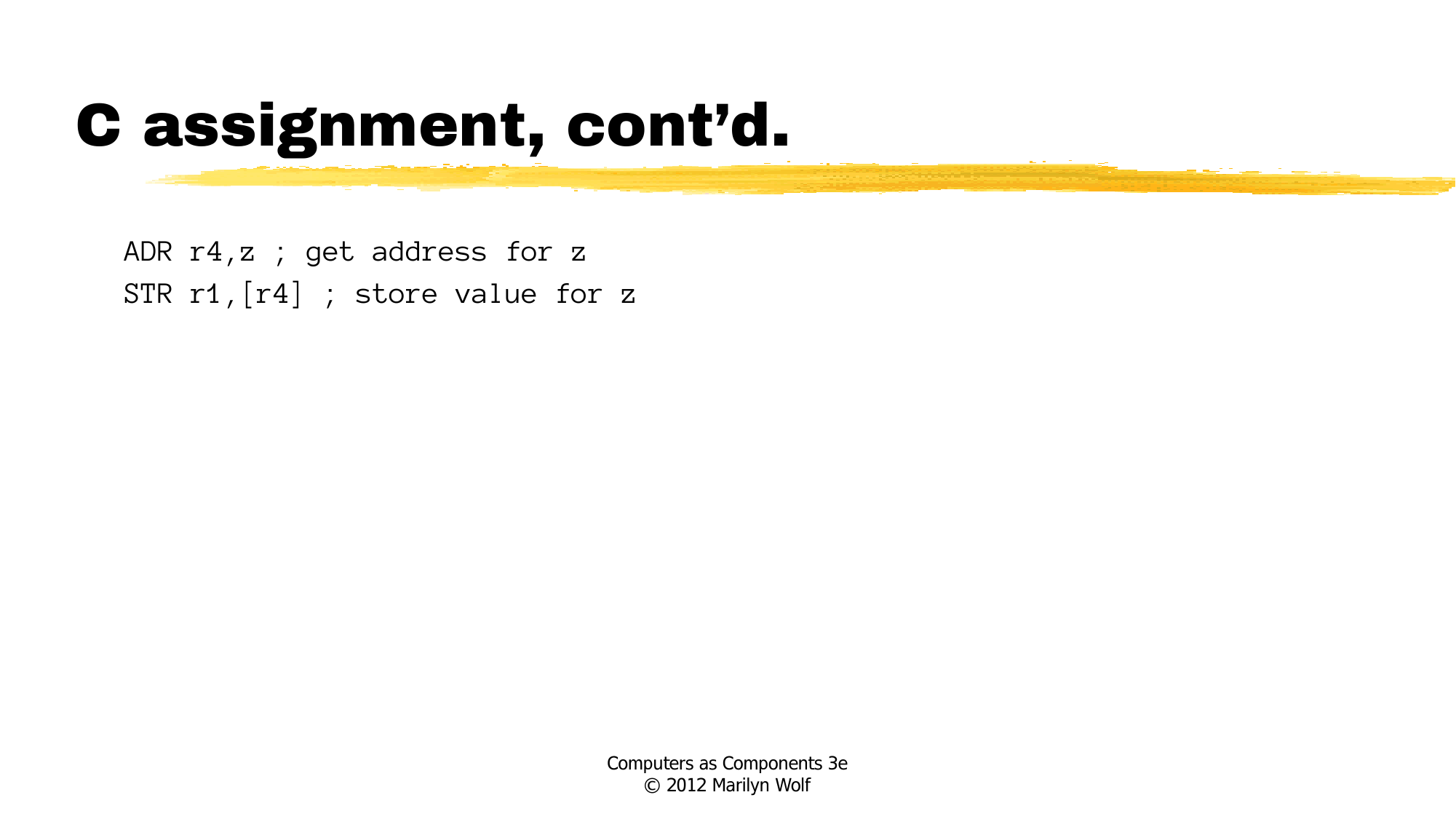

# C assignment, cont’d.
	ADR r4,z ; get address for z
	STR r1,[r4] ; store value for z